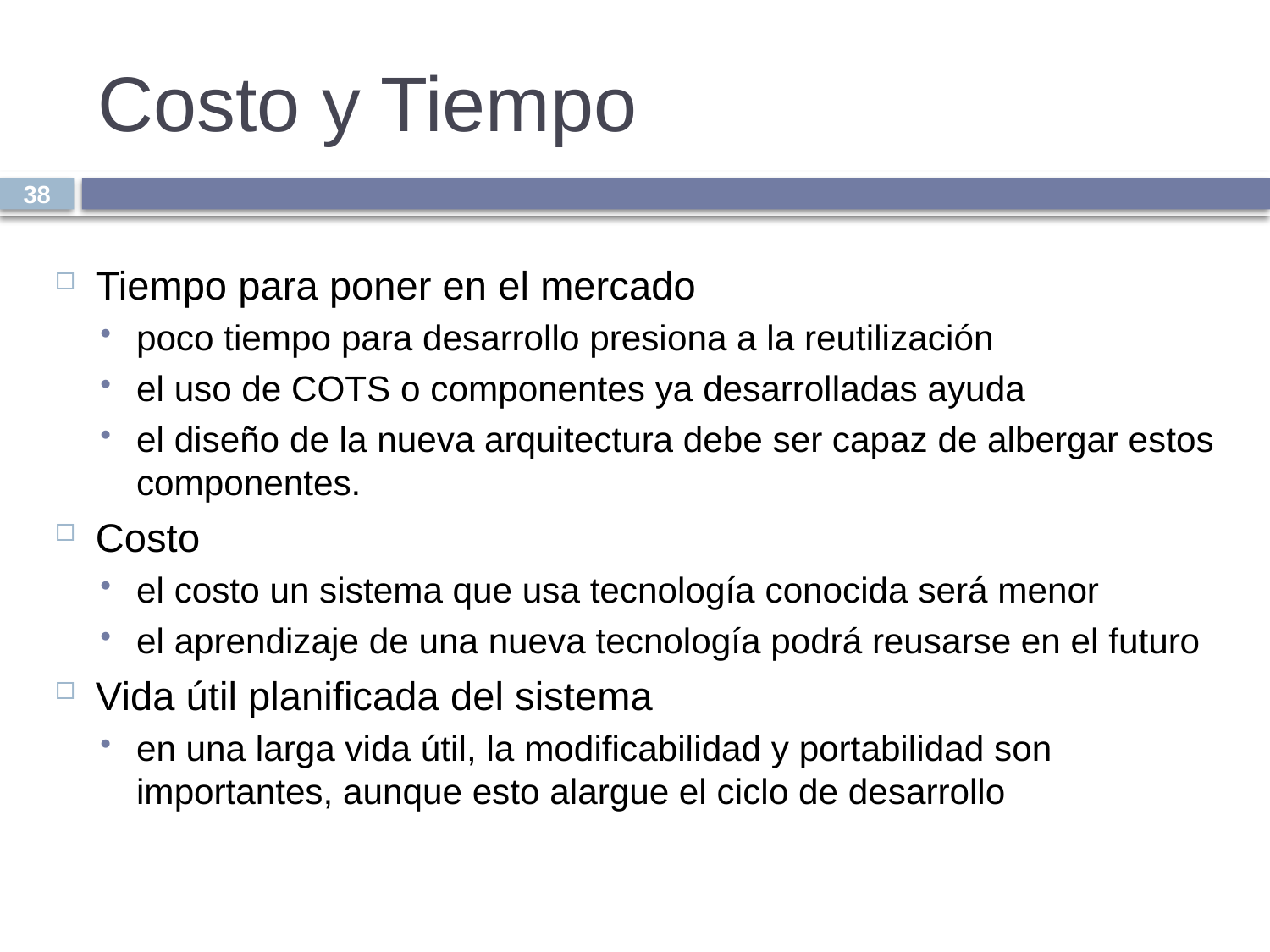

# Costo y Tiempo
38
Tiempo para poner en el mercado
poco tiempo para desarrollo presiona a la reutilización
el uso de COTS o componentes ya desarrolladas ayuda
el diseño de la nueva arquitectura debe ser capaz de albergar estos componentes.
Costo
el costo un sistema que usa tecnología conocida será menor
el aprendizaje de una nueva tecnología podrá reusarse en el futuro
Vida útil planificada del sistema
en una larga vida útil, la modificabilidad y portabilidad son importantes, aunque esto alargue el ciclo de desarrollo